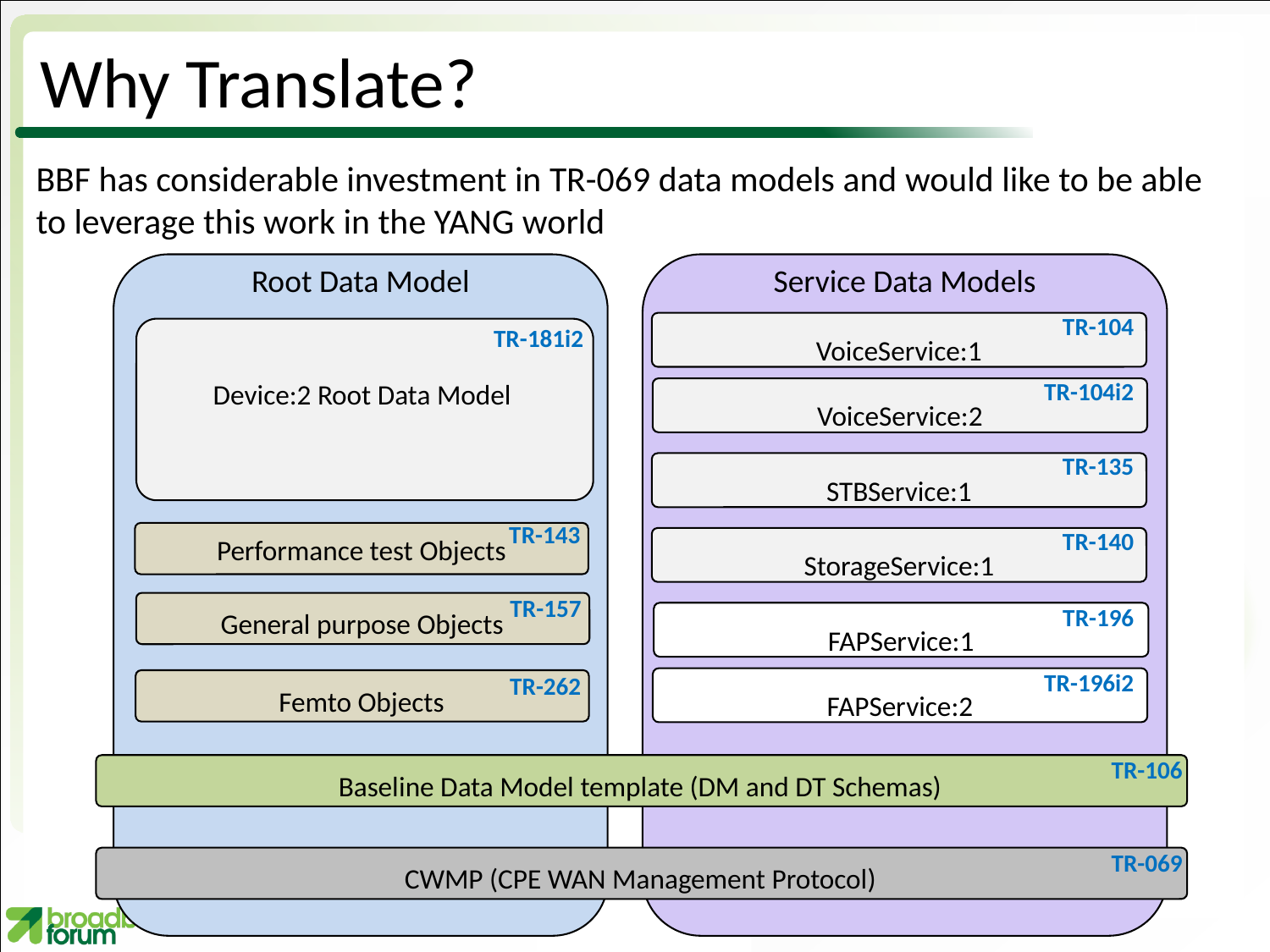

# Why Translate?
BBF has considerable investment in TR-069 data models and would like to be able to leverage this work in the YANG world

Root Data Model

Service Data Models
TR-104

VoiceService:1
TR-104i2

VoiceService:2
TR-135

STBService:1
TR-140

StorageService:1
TR-196

FAPService:1
TR-196i2

FAPService:2
TR-181i2

Device:2 Root Data Model
TR-143

Performance test Objects
TR-157

General purpose Objects
TR-262

Femto Objects
TR-106

Baseline Data Model template (DM and DT Schemas)
TR-069

CWMP (CPE WAN Management Protocol)